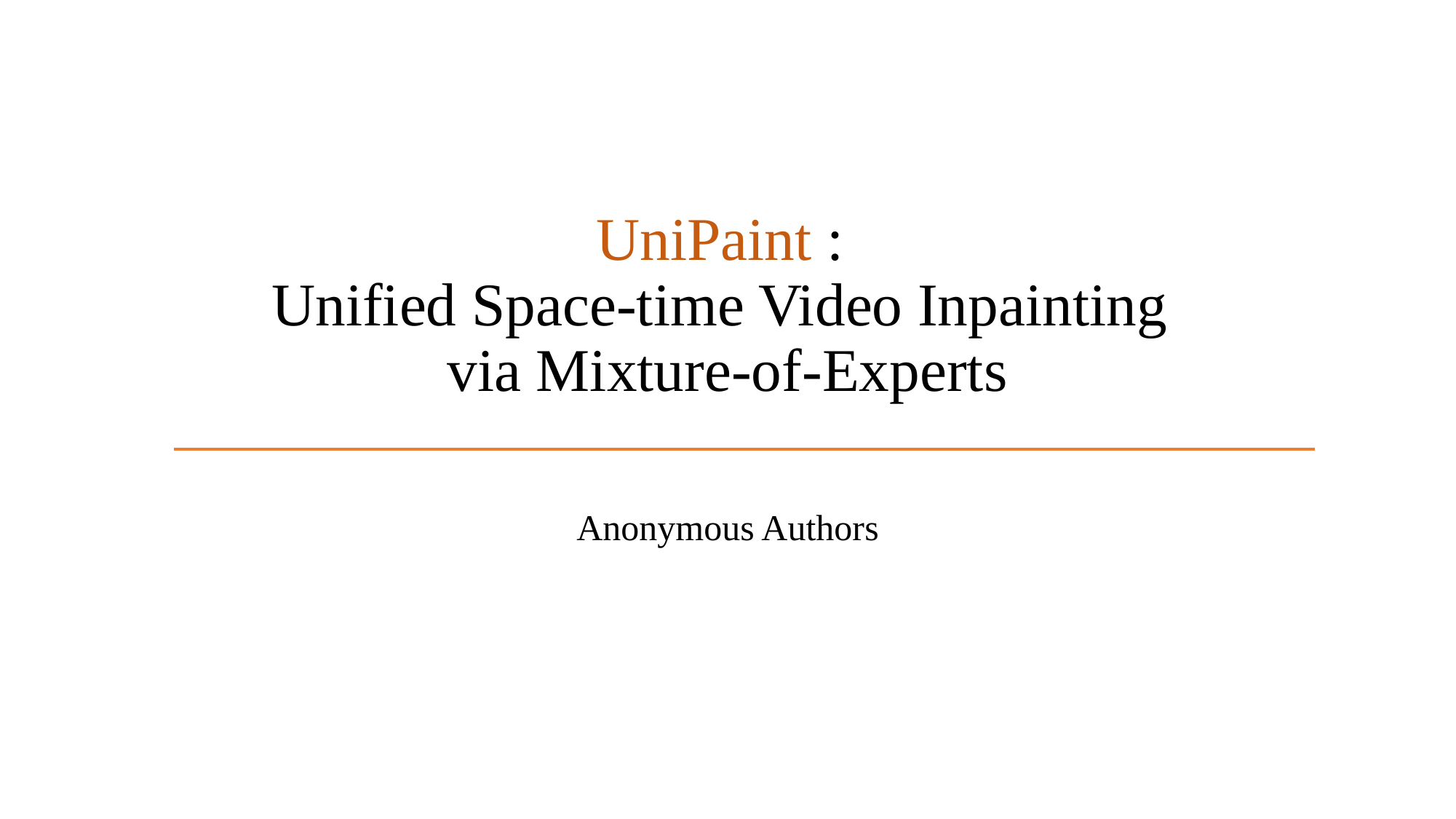

# UniPaint : Unified Space-time Video Inpainting via Mixture-of-Experts
Anonymous Authors